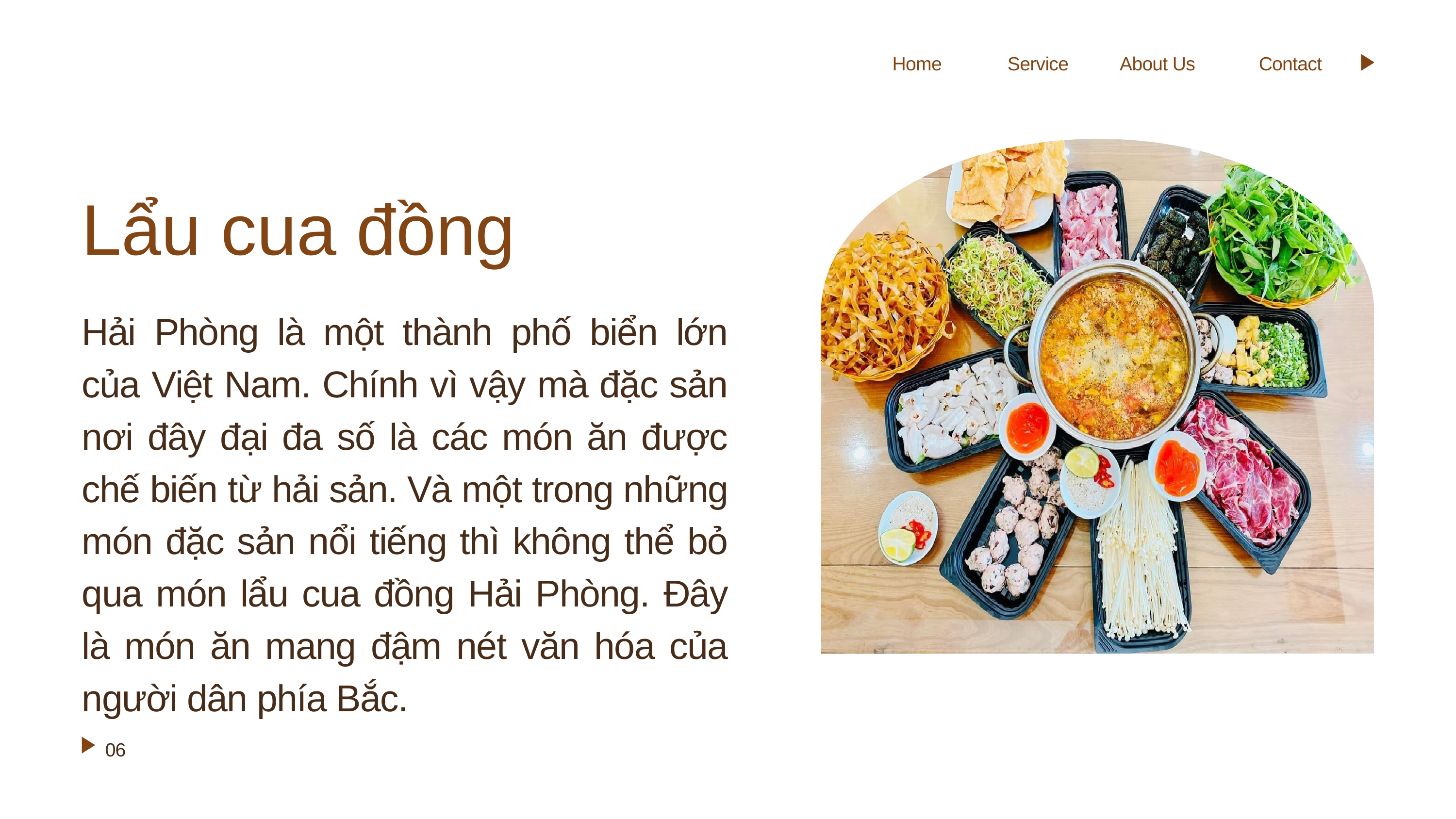

Home
About Us
Service
Contact

Lẩu cua đồng
Hải Phòng là một thành phố biển lớn của Việt Nam. Chính vì vậy mà đặc sản nơi đây đại đa số là các món ăn được chế biến từ hải sản. Và một trong những món đặc sản nổi tiếng thì không thể bỏ qua món lẩu cua đồng Hải Phòng. Đây là món ăn mang đậm nét văn hóa của người dân phía Bắc.
06